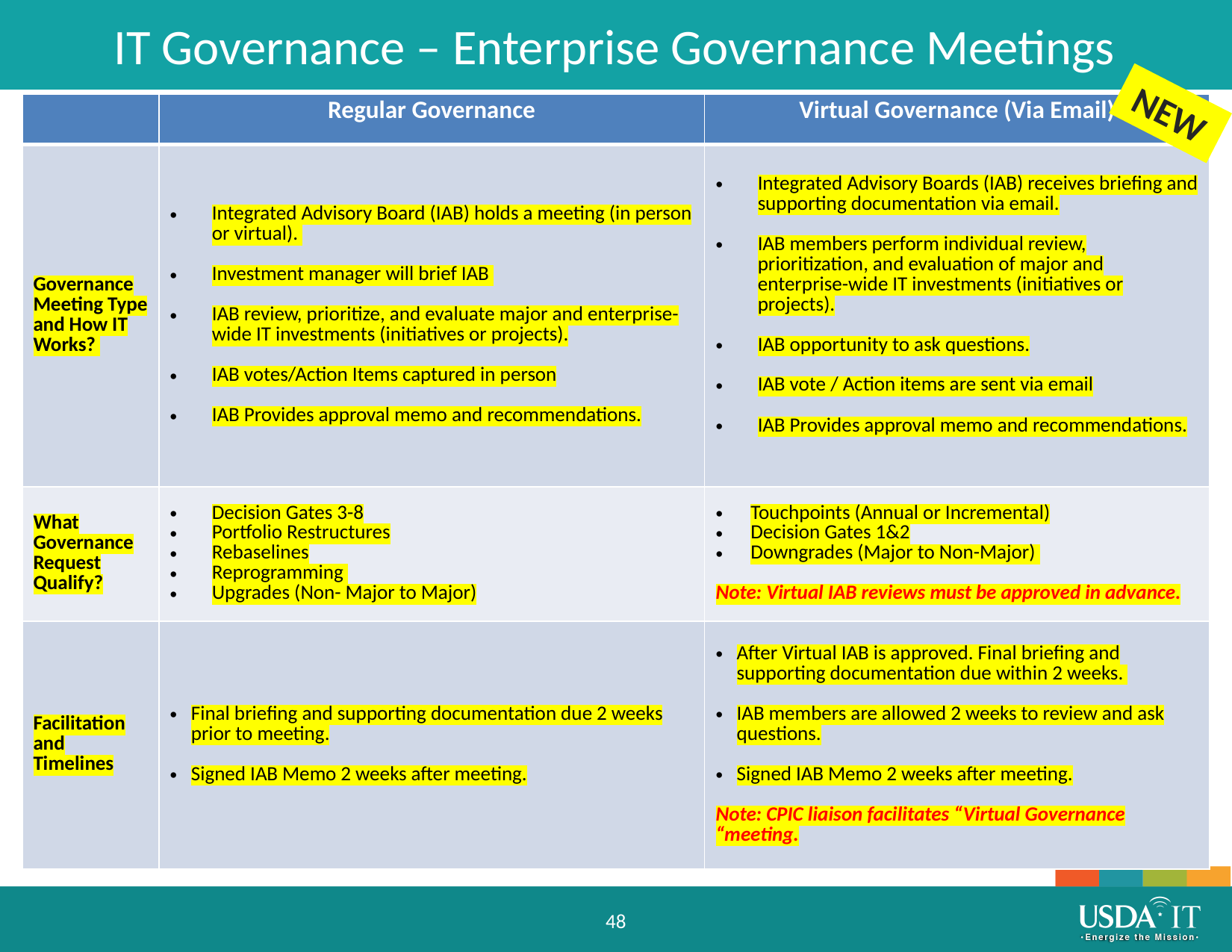

IT Governance – Enterprise Governance Meetings
NEW
|  | Regular Governance | Virtual Governance (Via Email) |
| --- | --- | --- |
| Governance Meeting Type and How IT Works? | Integrated Advisory Board (IAB) holds a meeting (in person or virtual). Investment manager will brief IAB IAB review, prioritize, and evaluate major and enterprise-wide IT investments (initiatives or projects). IAB votes/Action Items captured in person IAB Provides approval memo and recommendations. | Integrated Advisory Boards (IAB) receives briefing and supporting documentation via email. IAB members perform individual review, prioritization, and evaluation of major and enterprise-wide IT investments (initiatives or projects). IAB opportunity to ask questions. IAB vote / Action items are sent via email IAB Provides approval memo and recommendations. |
| What Governance Request Qualify? | Decision Gates 3-8 Portfolio Restructures Rebaselines Reprogramming Upgrades (Non- Major to Major) | Touchpoints (Annual or Incremental) Decision Gates 1&2 Downgrades (Major to Non-Major) Note: Virtual IAB reviews must be approved in advance. |
| Facilitation and Timelines | Final briefing and supporting documentation due 2 weeks prior to meeting. Signed IAB Memo 2 weeks after meeting. | After Virtual IAB is approved. Final briefing and supporting documentation due within 2 weeks. IAB members are allowed 2 weeks to review and ask questions. Signed IAB Memo 2 weeks after meeting. Note: CPIC liaison facilitates “Virtual Governance “meeting. |
48